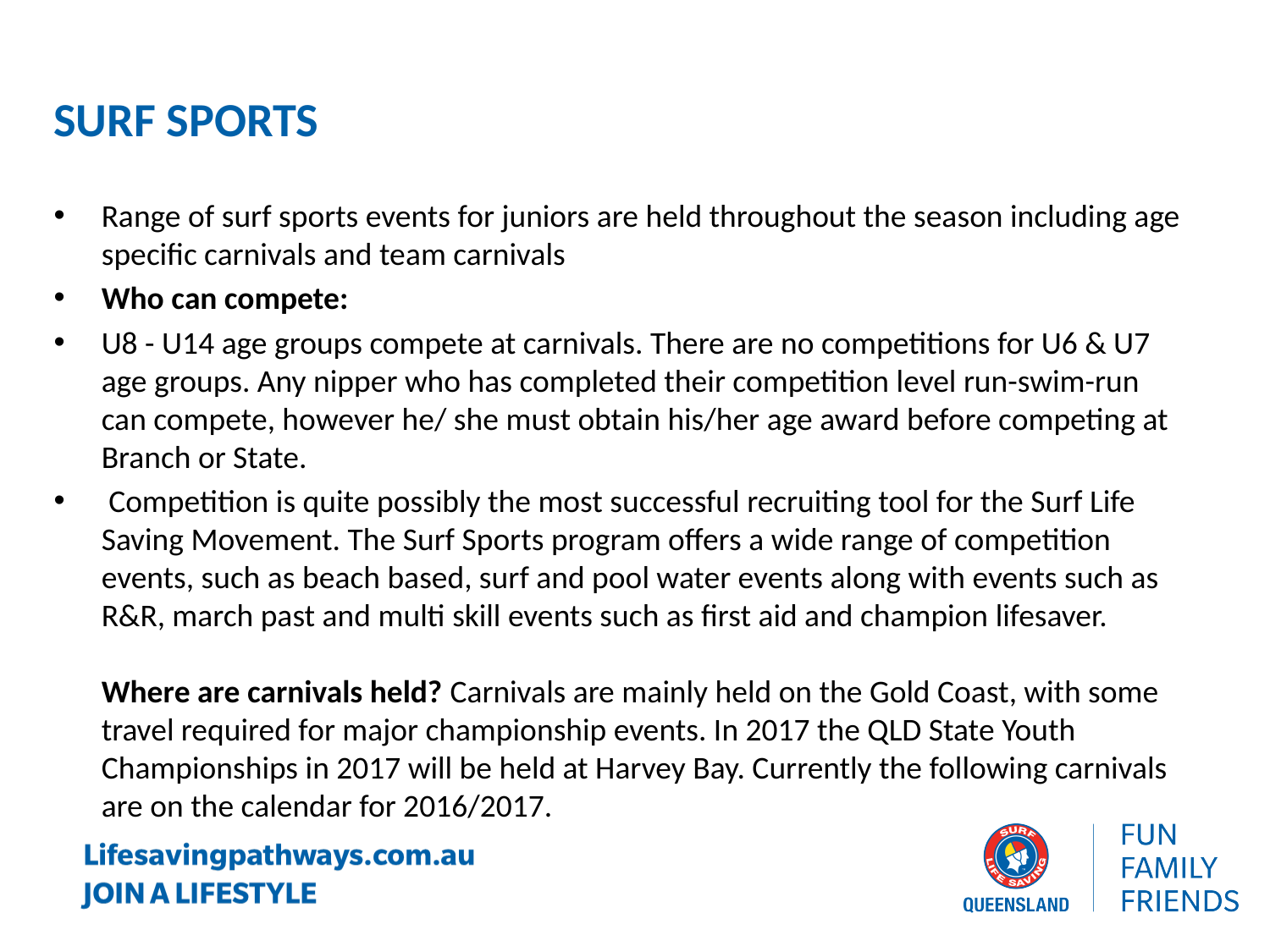

Surf sports
Range of surf sports events for juniors are held throughout the season including age specific carnivals and team carnivals
Who can compete:
U8 - U14 age groups compete at carnivals. There are no competitions for U6 & U7 age groups. Any nipper who has completed their competition level run-swim-run can compete, however he/ she must obtain his/her age award before competing at Branch or State.
 Competition is quite possibly the most successful recruiting tool for the Surf Life Saving Movement. The Surf Sports program offers a wide range of competition events, such as beach based, surf and pool water events along with events such as R&R, march past and multi skill events such as first aid and champion lifesaver.
Where are carnivals held? Carnivals are mainly held on the Gold Coast, with some travel required for major championship events. In 2017 the QLD State Youth Championships in 2017 will be held at Harvey Bay. Currently the following carnivals are on the calendar for 2016/2017.